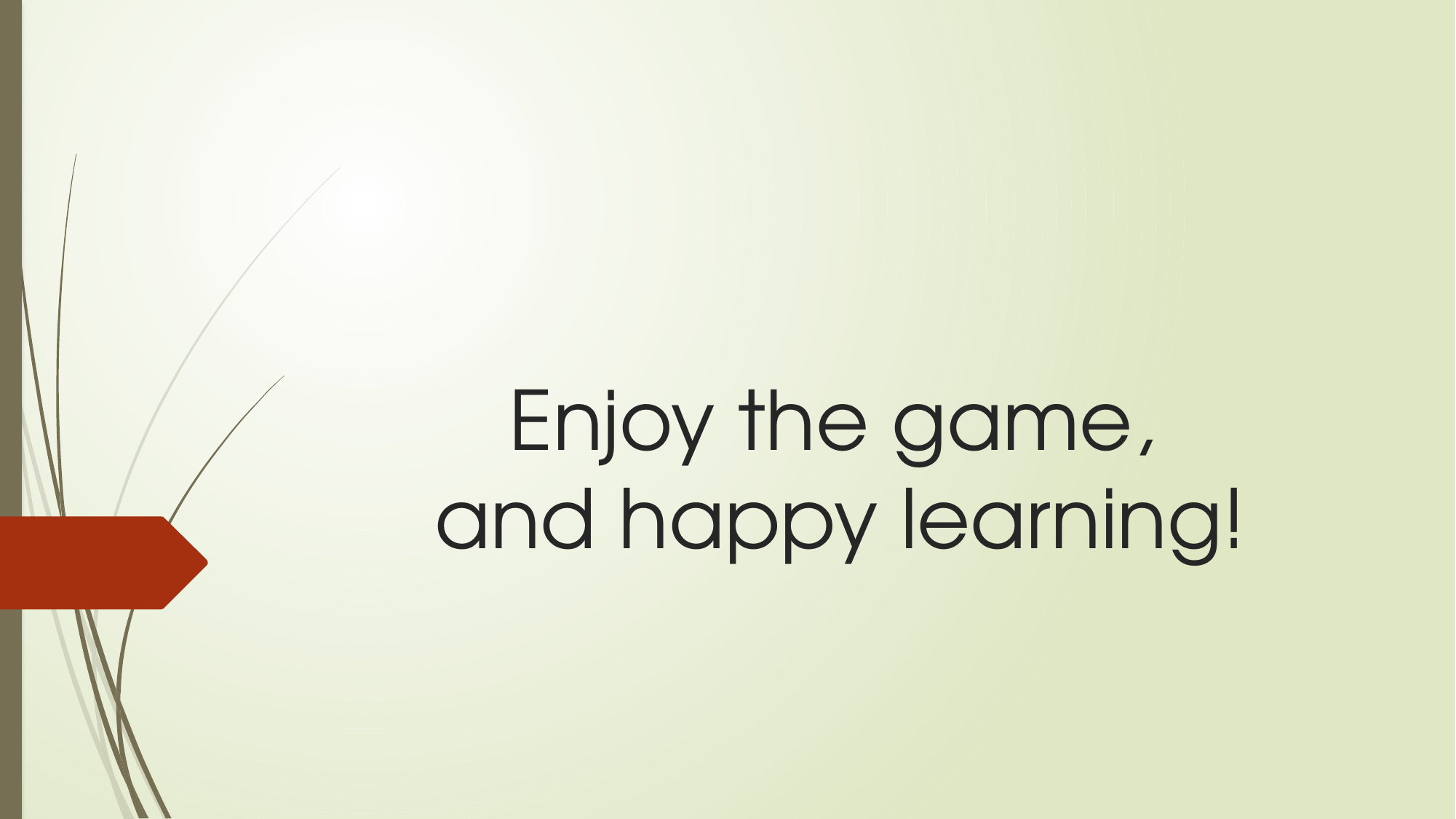

# Enjoy the game, and happy learning!